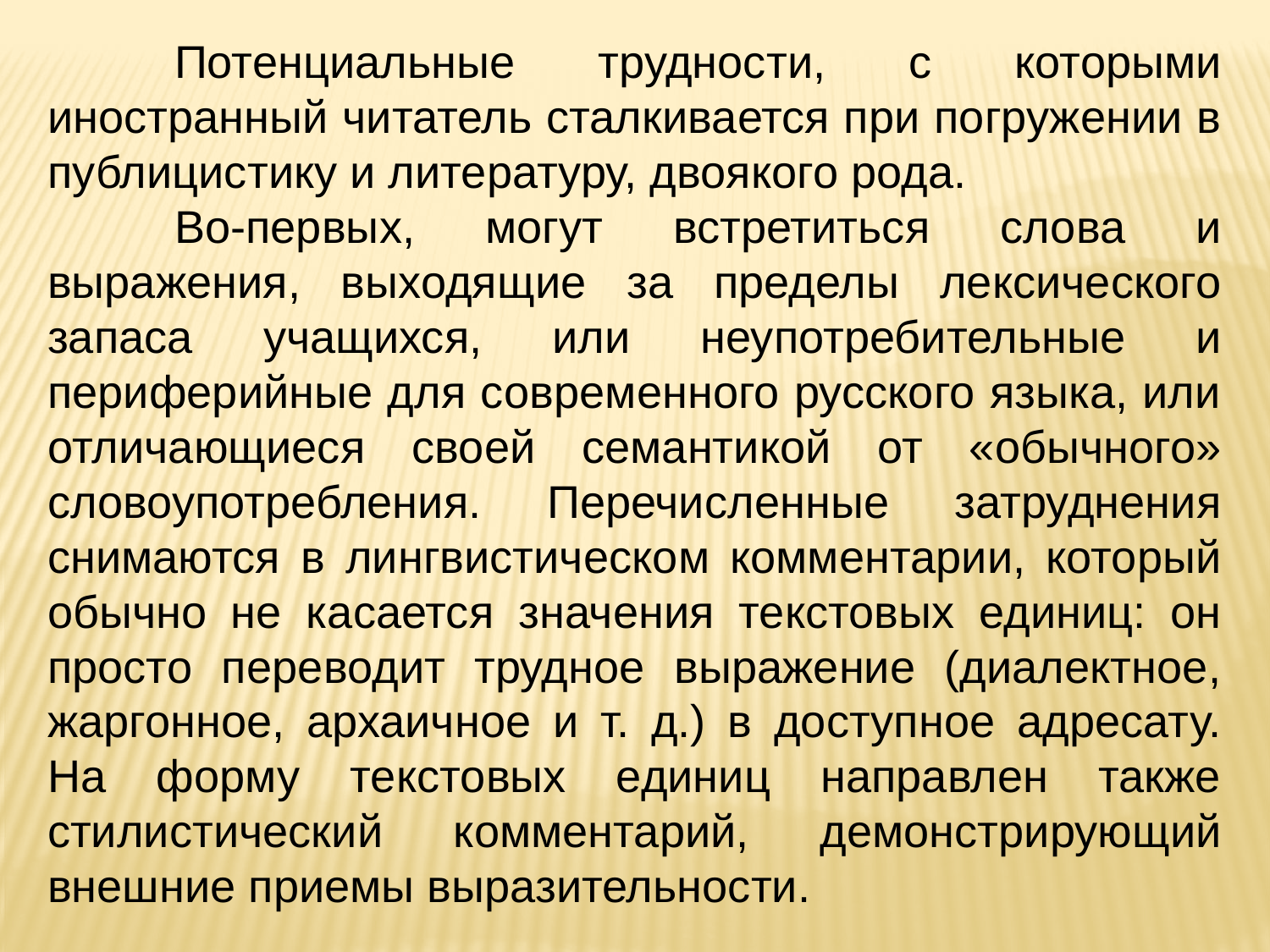

Потенциальные трудности, с которыми иностранный читатель сталкивается при погружении в публицистику и литературу, двоякого рода.
	Во-первых, могут встретиться слова и выражения, выходящие за пределы лексического запаса учащихся, или неупотребительные и периферийные для современного русского языка, или отличающиеся своей семантикой от «обычного» словоупотребления. Перечисленные затруднения снимаются в лингвистическом комментарии, который обычно не касается значения текстовых единиц: он просто переводит трудное выражение (диалектное, жаргонное, архаичное и т. д.) в доступное адресату. На форму текстовых единиц направлен также стилистический комментарий, демонстрирующий внешние приемы выразительности.